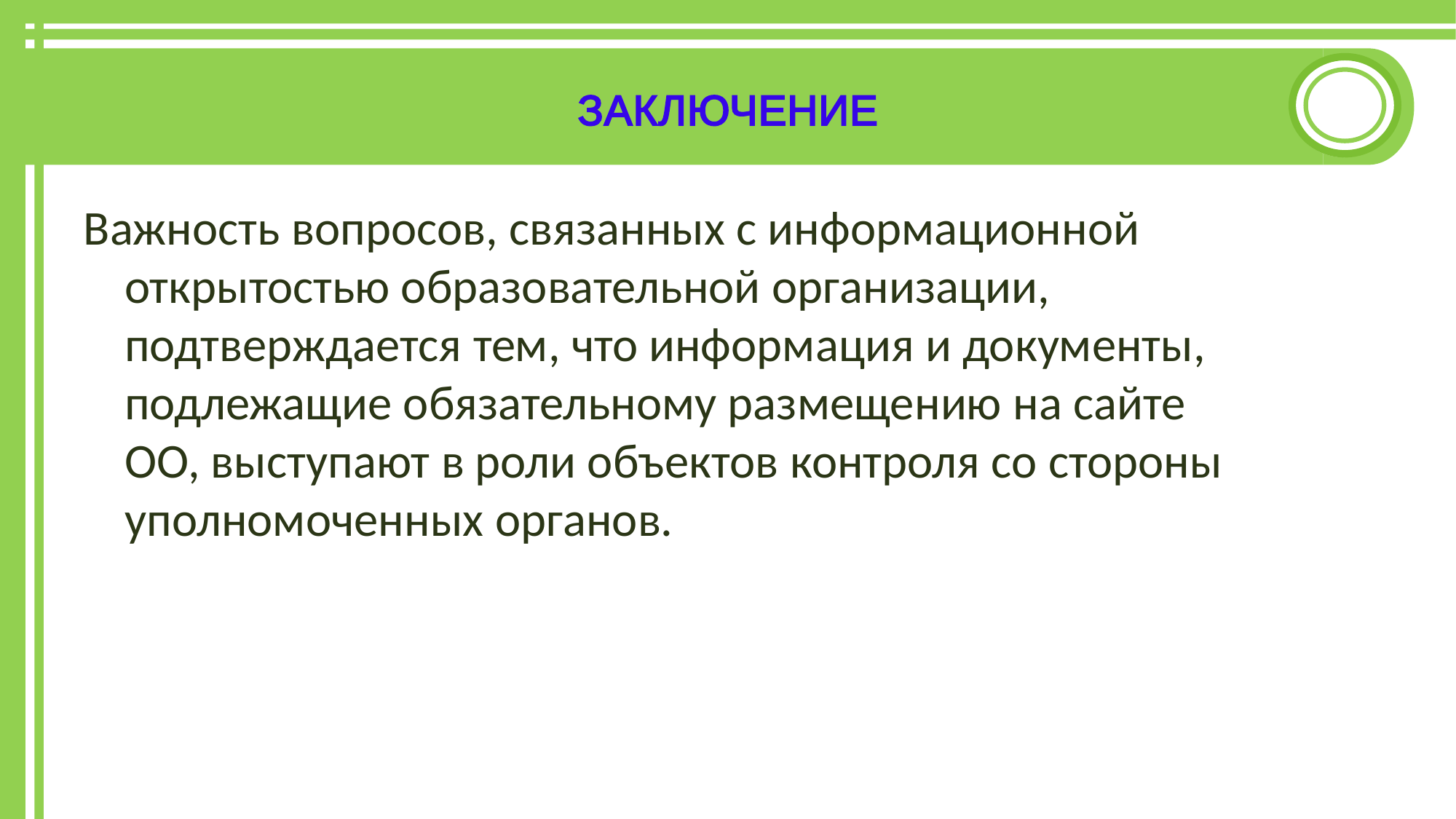

# ЗАКЛЮЧЕНИЕ
Важность вопросов, связанных с информационной открытостью образовательной организации, подтверждается тем, что информация и документы, подлежащие обязательному размещению на сайте ОО, выступают в роли объектов контроля со стороны уполномоченных органов.